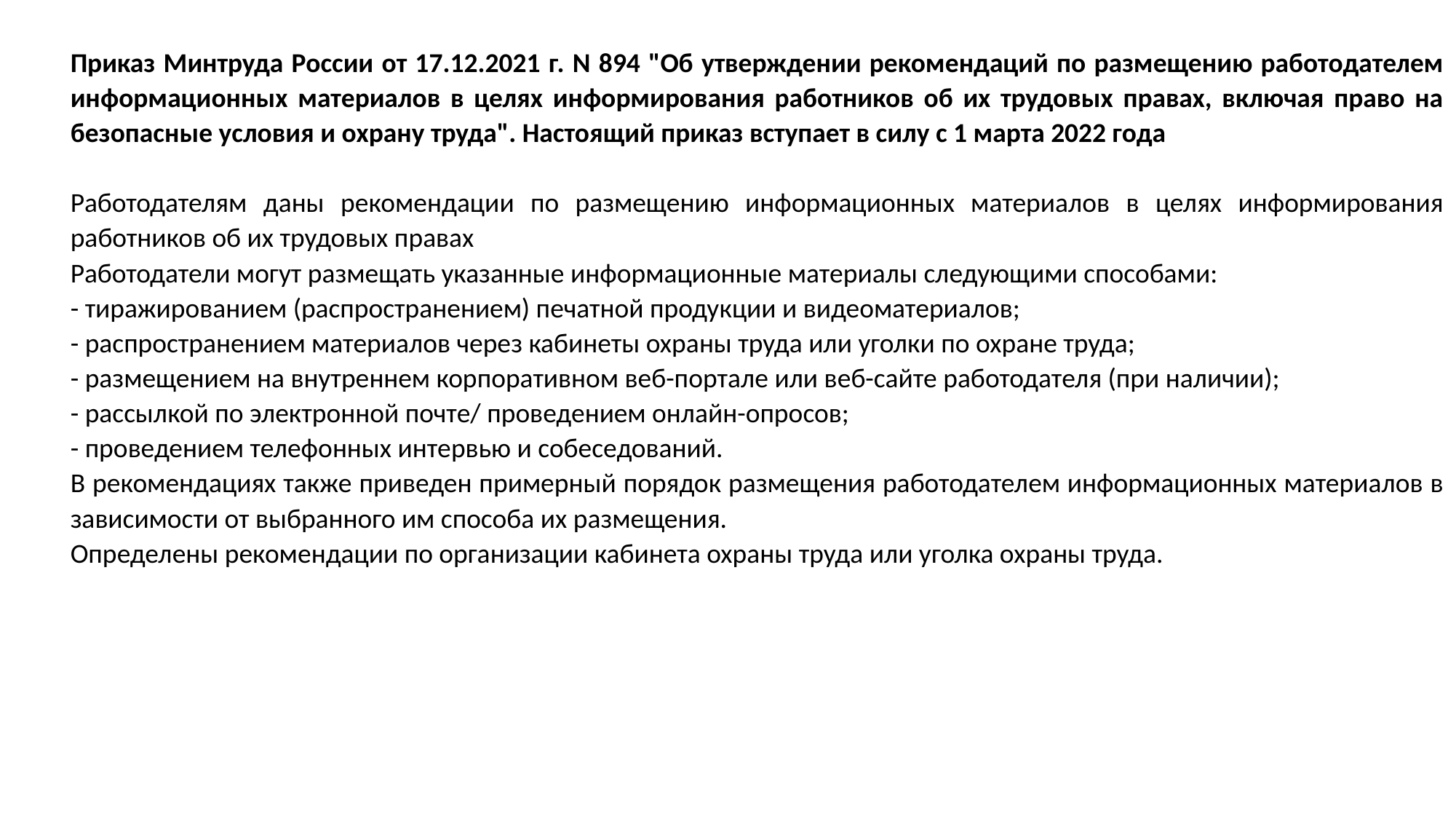

Приказ Минтруда России от 17.12.2021 г. N 894 "Об утверждении рекомендаций по размещению работодателем информационных материалов в целях информирования работников об их трудовых правах, включая право на безопасные условия и охрану труда". Настоящий приказ вступает в силу с 1 марта 2022 года

Работодателям даны рекомендации по размещению информационных материалов в целях информирования работников об их трудовых правах
Работодатели могут размещать указанные информационные материалы следующими способами:
- тиражированием (распространением) печатной продукции и видеоматериалов;
- распространением материалов через кабинеты охраны труда или уголки по охране труда;
- размещением на внутреннем корпоративном веб-портале или веб-сайте работодателя (при наличии);
- рассылкой по электронной почте/ проведением онлайн-опросов;
- проведением телефонных интервью и собеседований.
В рекомендациях также приведен примерный порядок размещения работодателем информационных материалов в зависимости от выбранного им способа их размещения.
Определены рекомендации по организации кабинета охраны труда или уголка охраны труда.